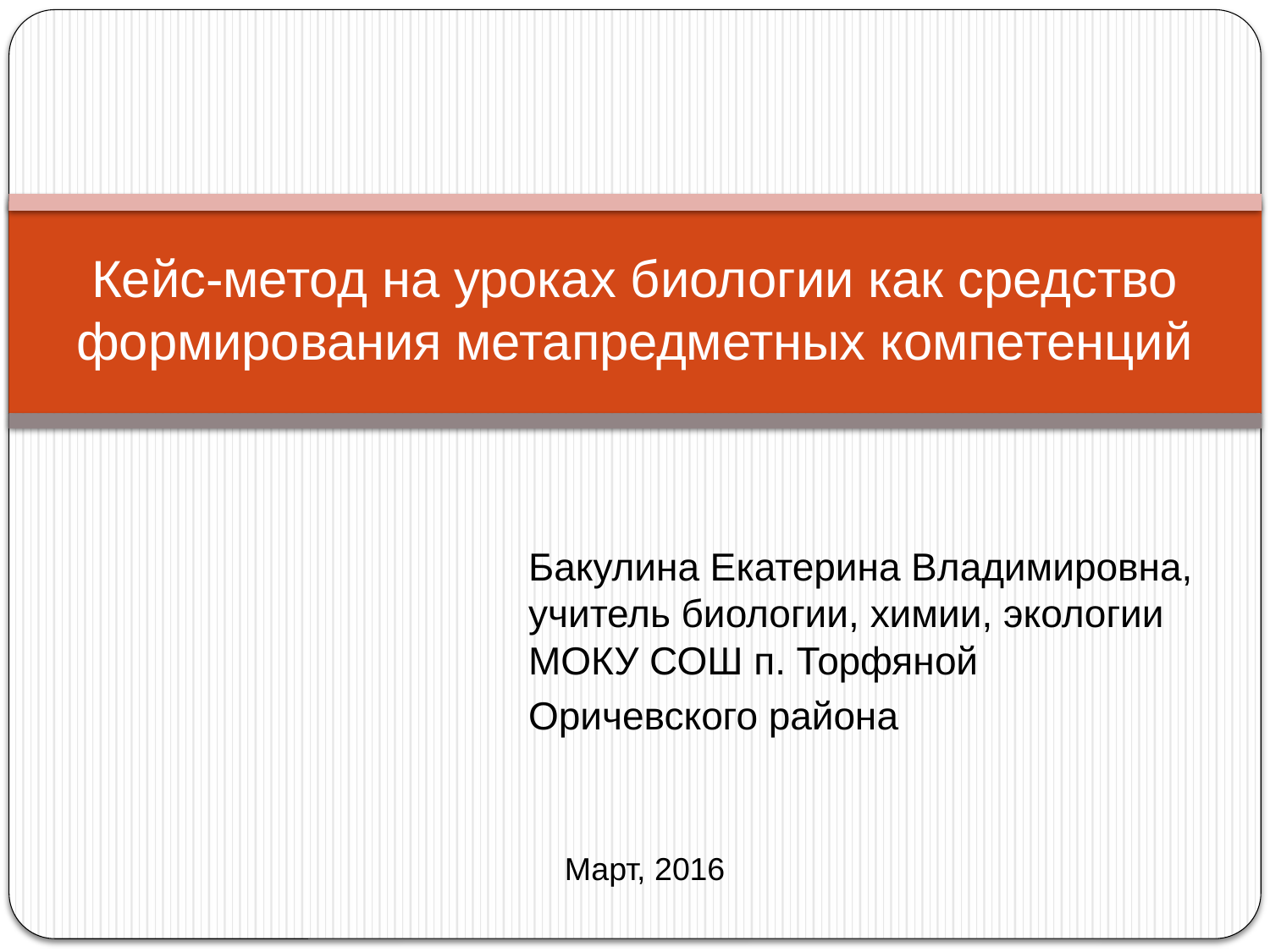

# Кейс-метод на уроках биологии как средство формирования метапредметных компетенций
Бакулина Екатерина Владимировна, учитель биологии, химии, экологии МОКУ СОШ п. Торфяной
Оричевского района
Март, 2016